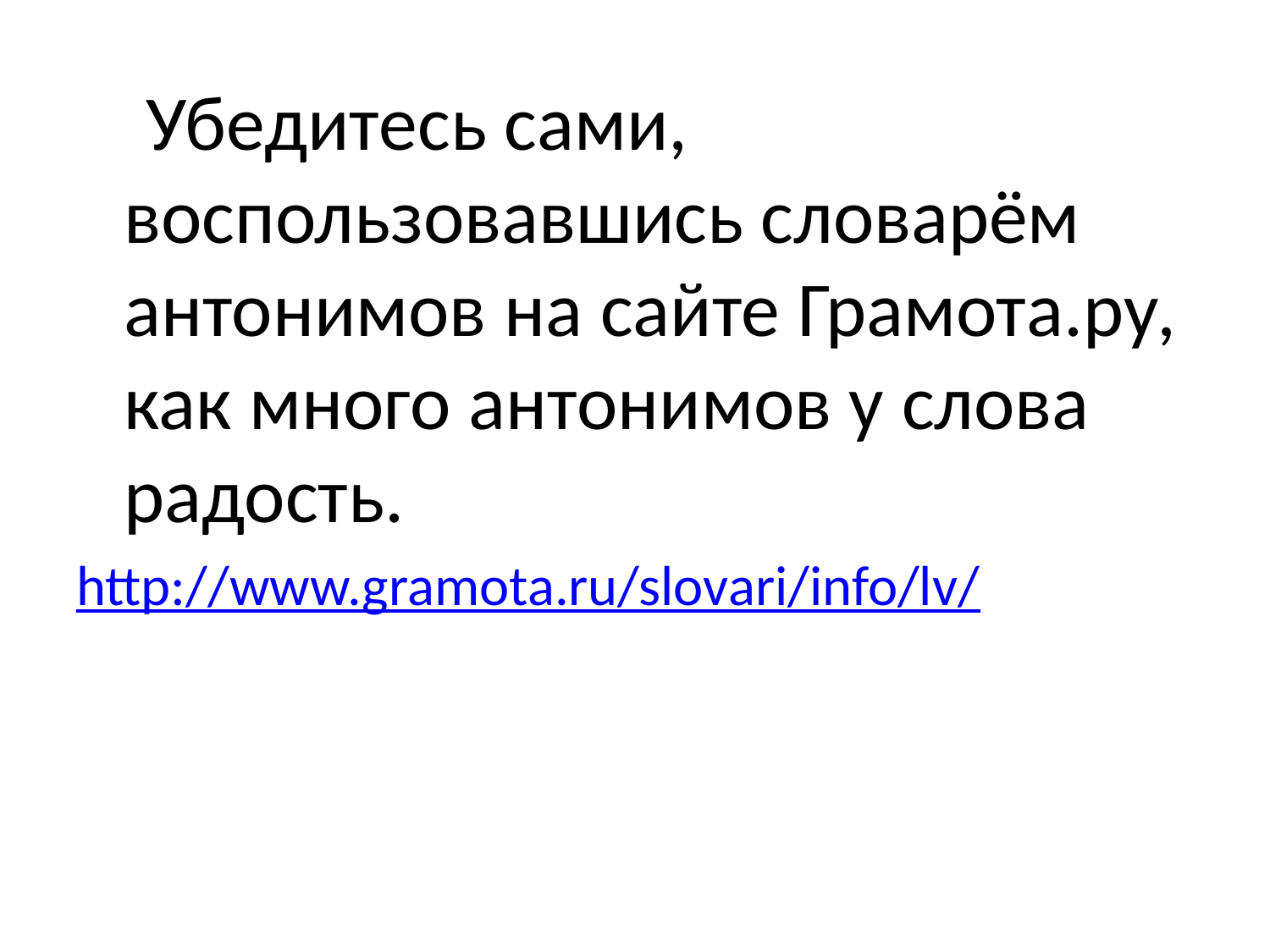

Убедитесь сами, воспользовавшись словарём антонимов на сайте Грамота.ру, как много антонимов у слова радость.
http://www.gramota.ru/slovari/info/lv/